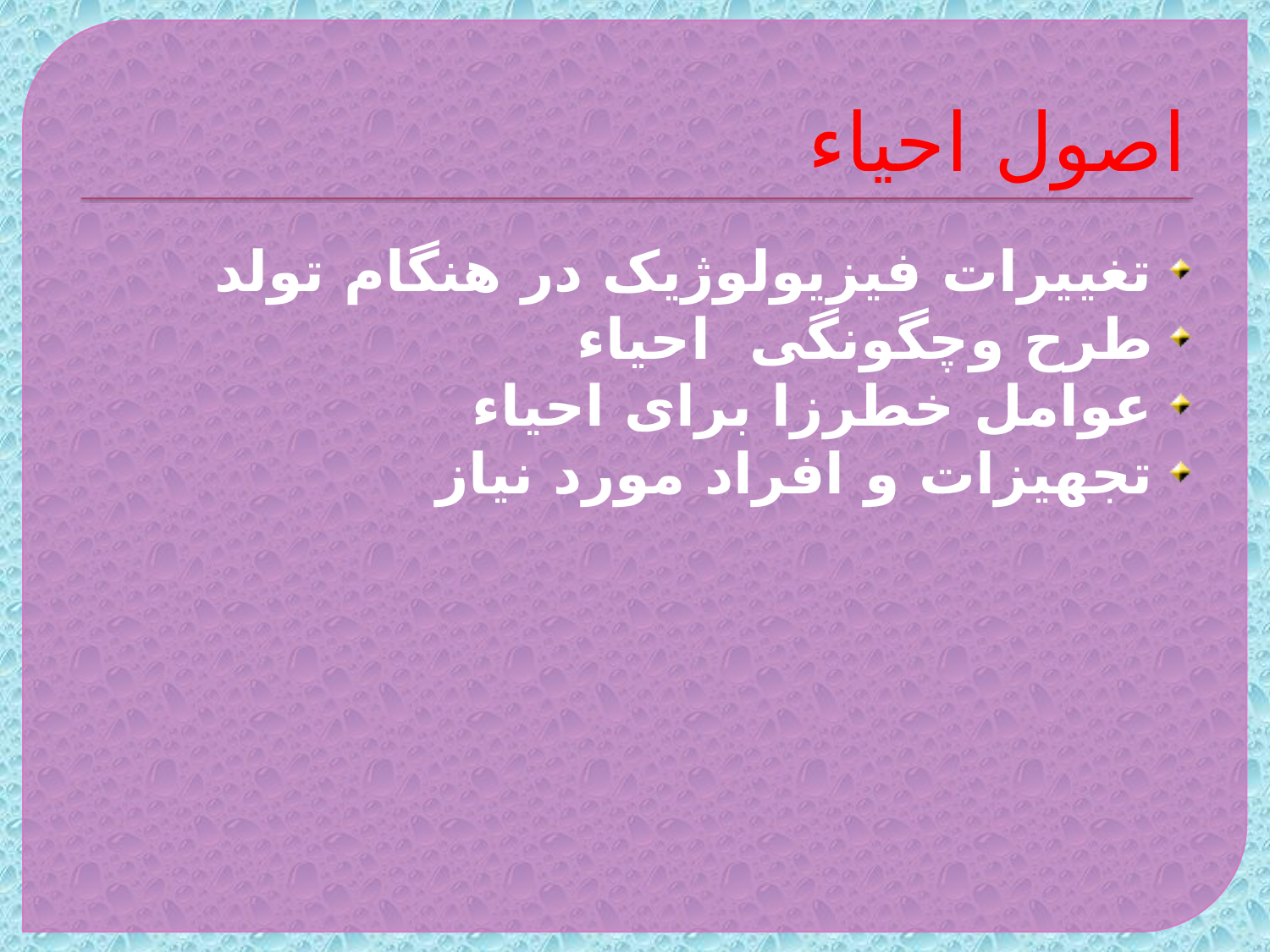

# اصول احیاء
تغییرات فیزیولوژیک در هنگام تولد
طرح وچگونگی  احیاء
عوامل خطرزا برای احیاء
تجهیزات و افراد مورد نیاز